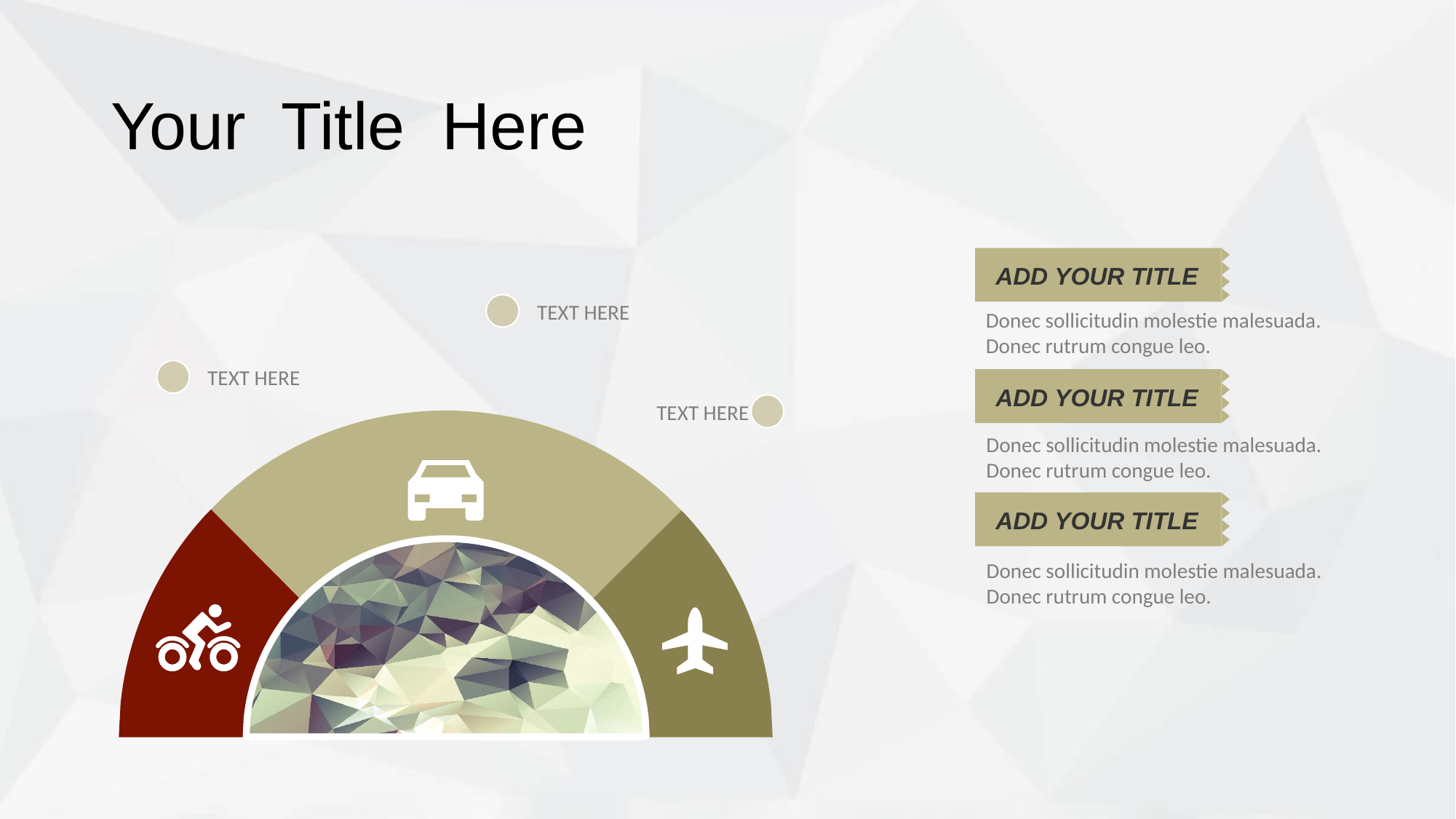

Your  Title  Here

ADD YOUR TITLE
TEXT HERE

Donec sollicitudin molestie malesuada. Donec rutrum congue leo.

TEXT HERE

ADD YOUR TITLE
TEXT HERE

Donec sollicitudin molestie malesuada. Donec rutrum congue leo.

ADD YOUR TITLE
Donec sollicitudin molestie malesuada. Donec rutrum congue leo.